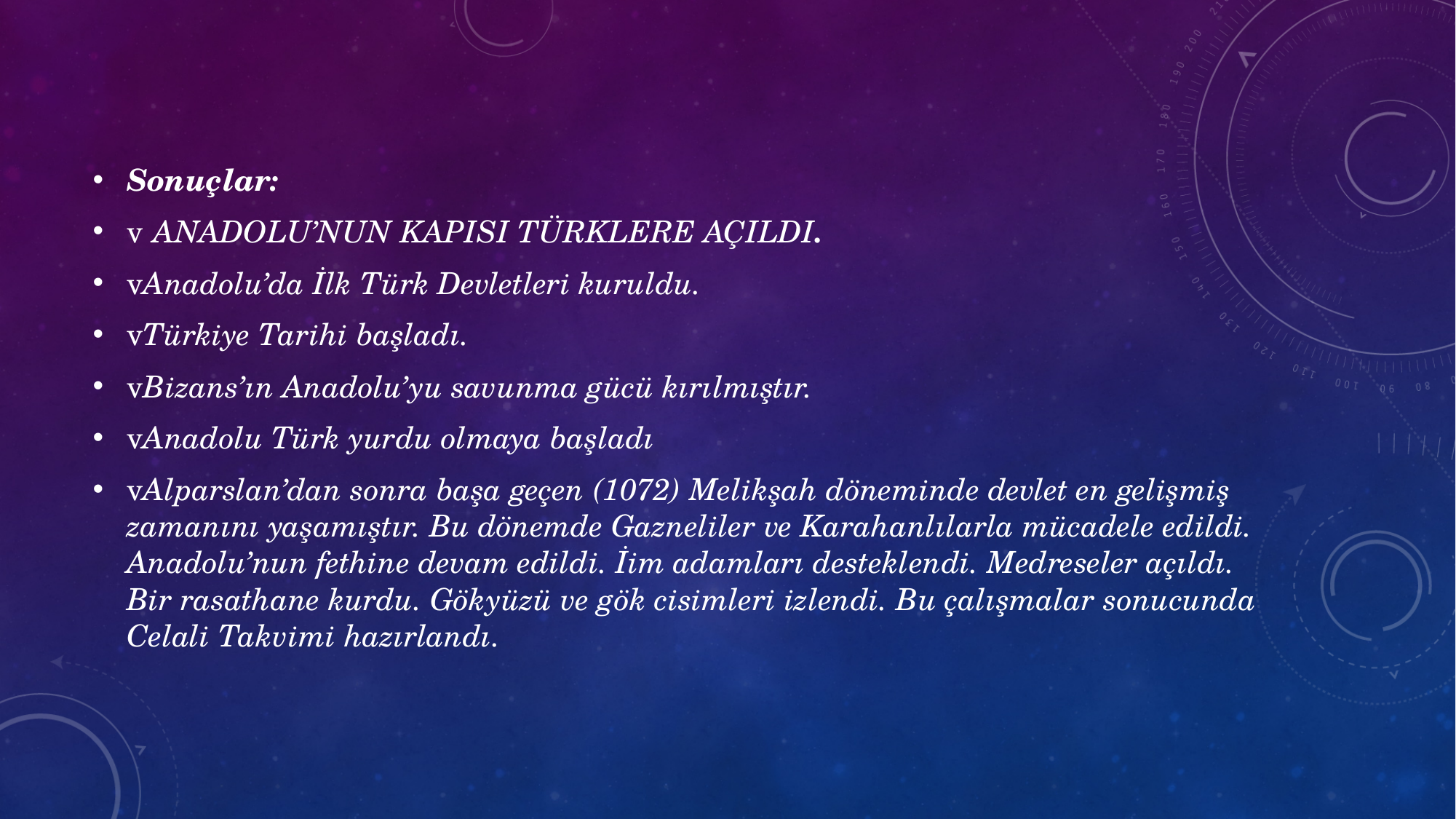

Sonuçlar:
v ANADOLU’NUN KAPISI TÜRKLERE AÇILDI.
vAnadolu’da İlk Türk Devletleri kuruldu.
vTürkiye Tarihi başladı.
vBizans’ın Anadolu’yu savunma gücü kırılmıştır.
vAnadolu Türk yurdu olmaya başladı
vAlparslan’dan sonra başa geçen (1072) Melikşah döneminde devlet en gelişmiş zamanını yaşamıştır. Bu dönemde Gazneliler ve Karahanlılarla mücadele edildi. Anadolu’nun fethine devam edildi. İim adamları desteklendi. Medreseler açıldı. Bir rasathane kurdu. Gökyüzü ve gök cisimleri izlendi. Bu çalışmalar sonucunda Celali Takvimi hazırlandı.